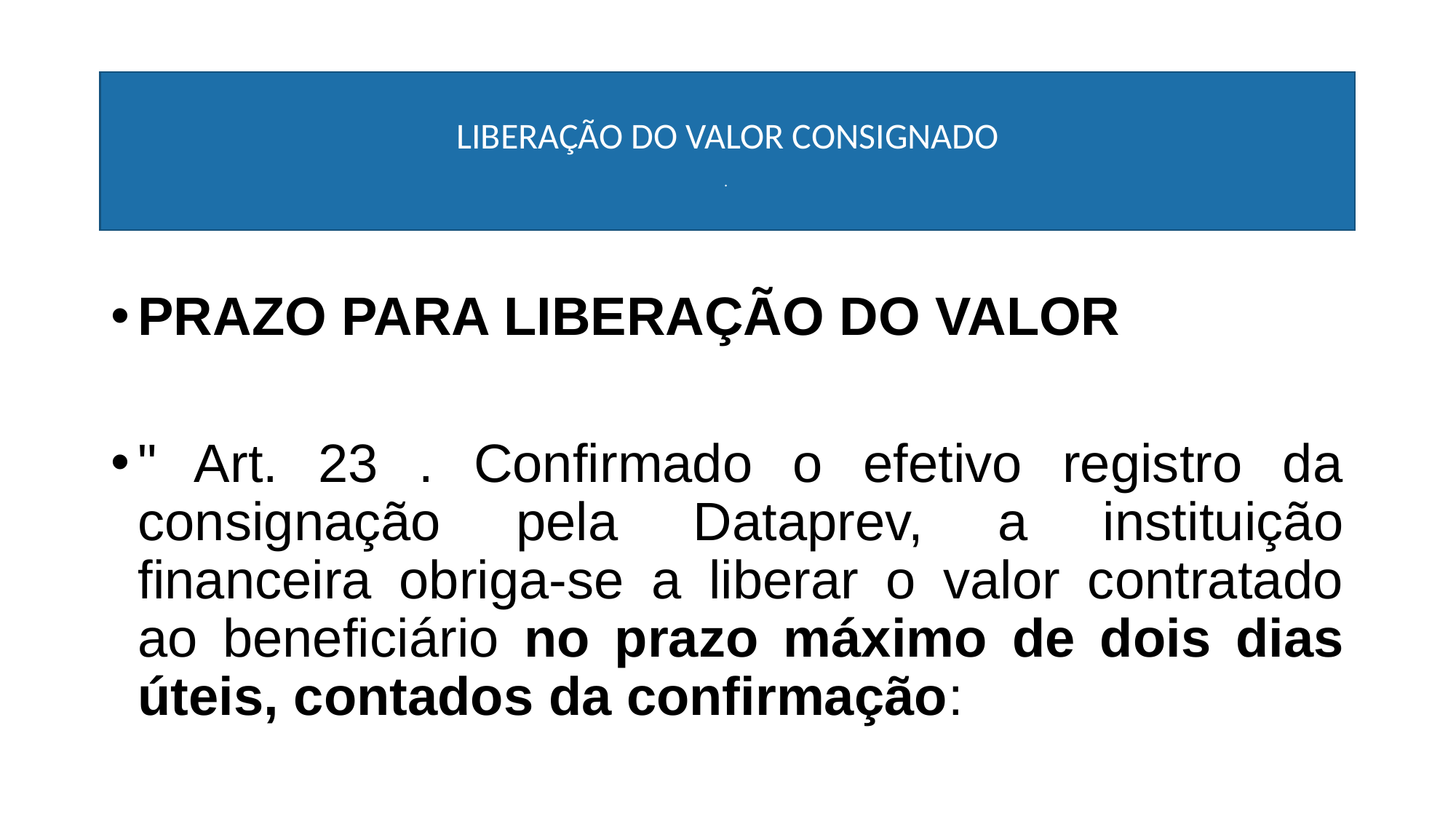

# LIBERAÇÃO DO VALOR CONSIGNADO .

PRAZO PARA LIBERAÇÃO DO VALOR

" Art. 23 . Confirmado o efetivo registro da consignação pela Dataprev, a instituição financeira obriga-se a liberar o valor contratado ao beneficiário no prazo máximo de dois dias úteis, contados da confirmação: